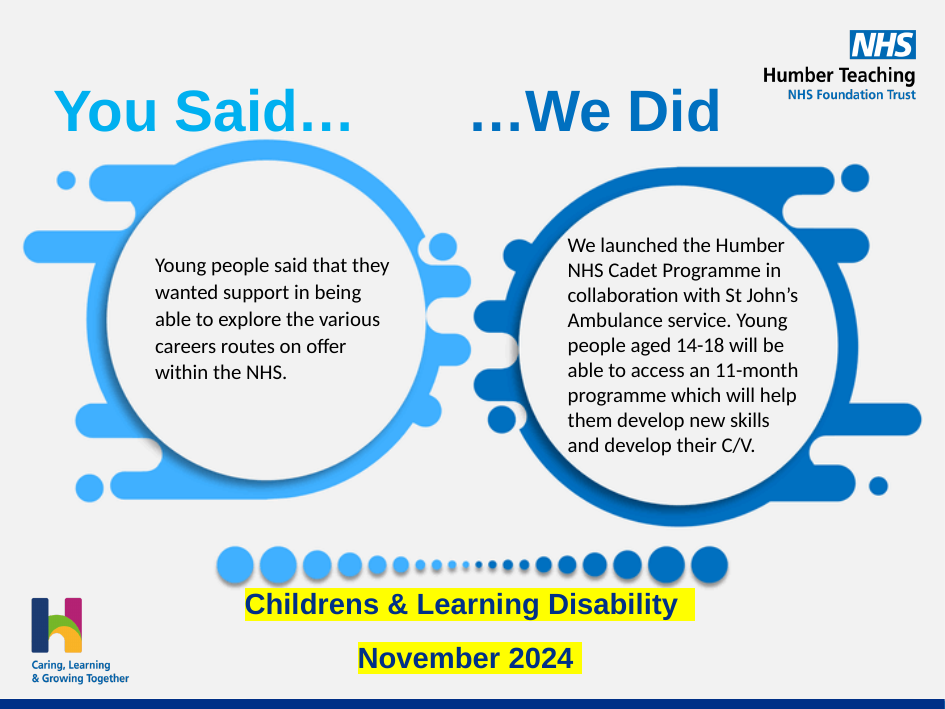

We launched the Humber NHS Cadet Programme in collaboration with St John’s Ambulance service. Young people aged 14-18 will be able to access an 11-month programme which will help them develop new skills and develop their C/V.
Young people said that they wanted support in being able to explore the various careers routes on offer within the NHS.
Childrens & Learning Disability
November 2024